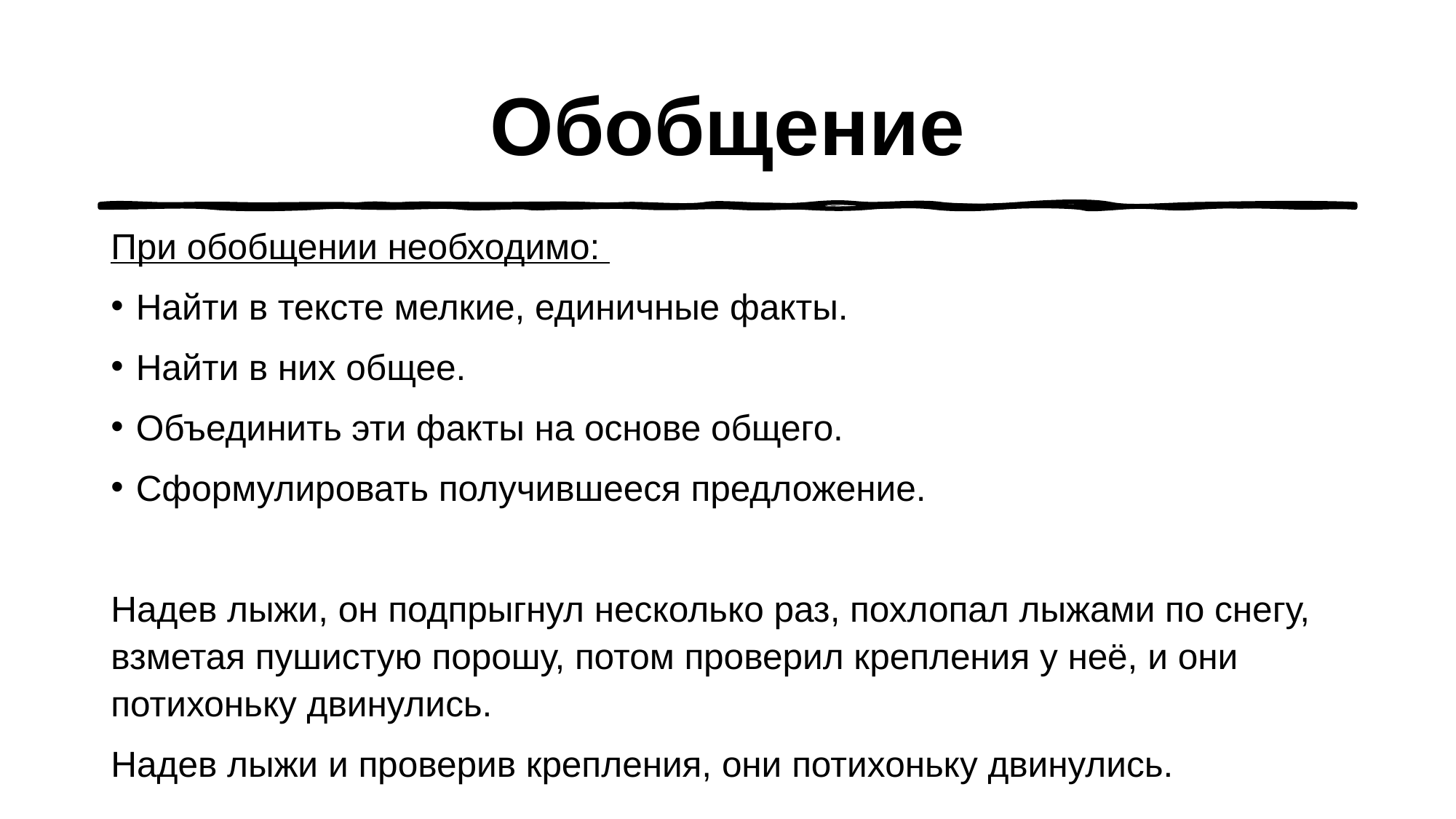

# Обобщение
При обобщении необходимо:
Найти в тексте мелкие, единичные факты.
Найти в них общее.
Объединить эти факты на основе общего.
Сформулировать получившееся предложение.

Надев лыжи, он подпрыгнул несколько раз, похлопал лыжами по снегу, взметая пушистую порошу, потом проверил крепления у неё, и они потихоньку двинулись.
Надев лыжи и проверив крепления, они потихоньку двинулись.